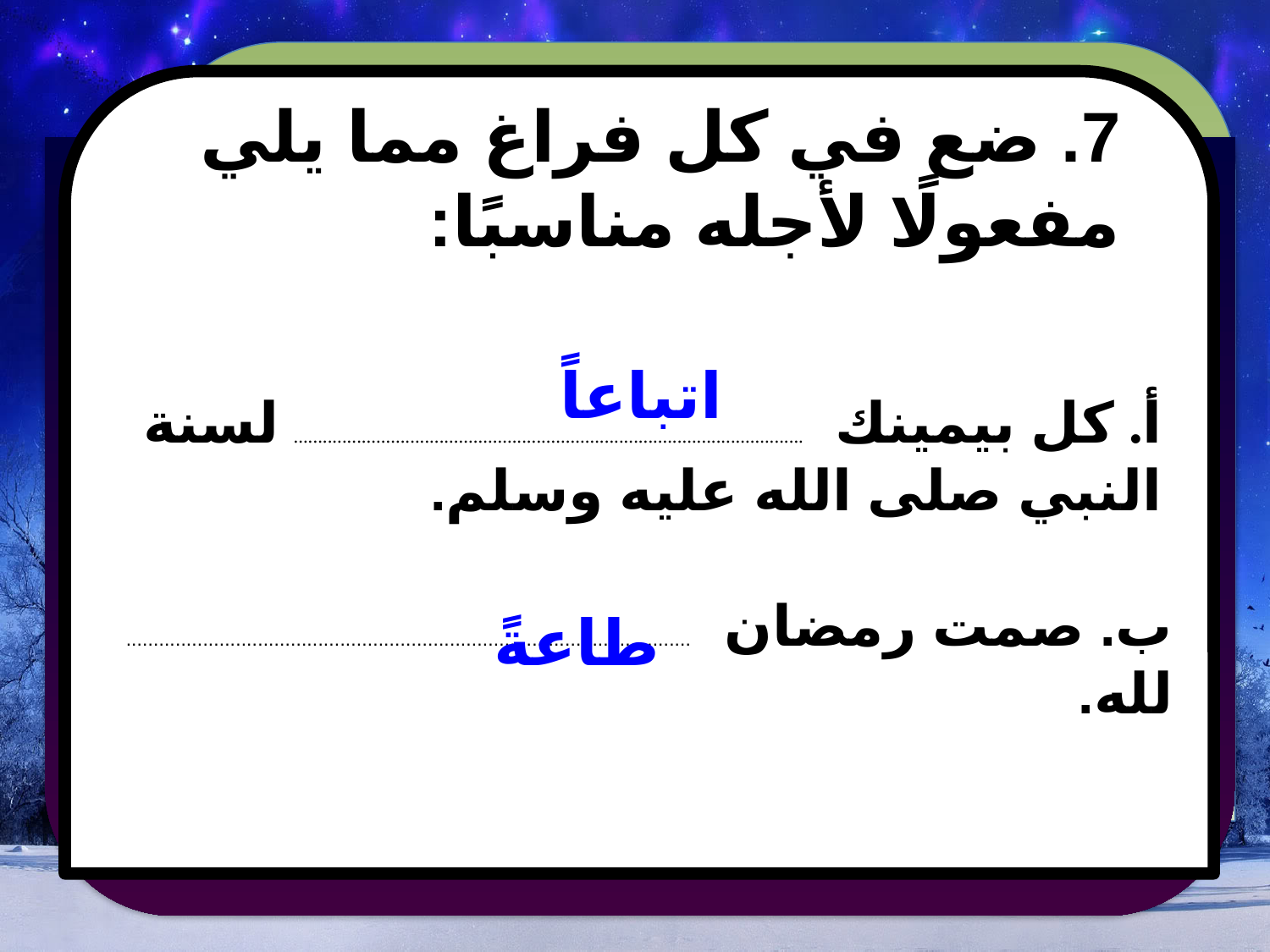

7. ضع في كل فراغ مما يلي مفعولًا لأجله مناسبًا:
اتباعاً
أ. كل بيمينك  ......................................................................................................... لسنة النبي صلى الله عليه وسلم.
طاعةً
ب. صمت رمضان  ....................................................................................................... لله.